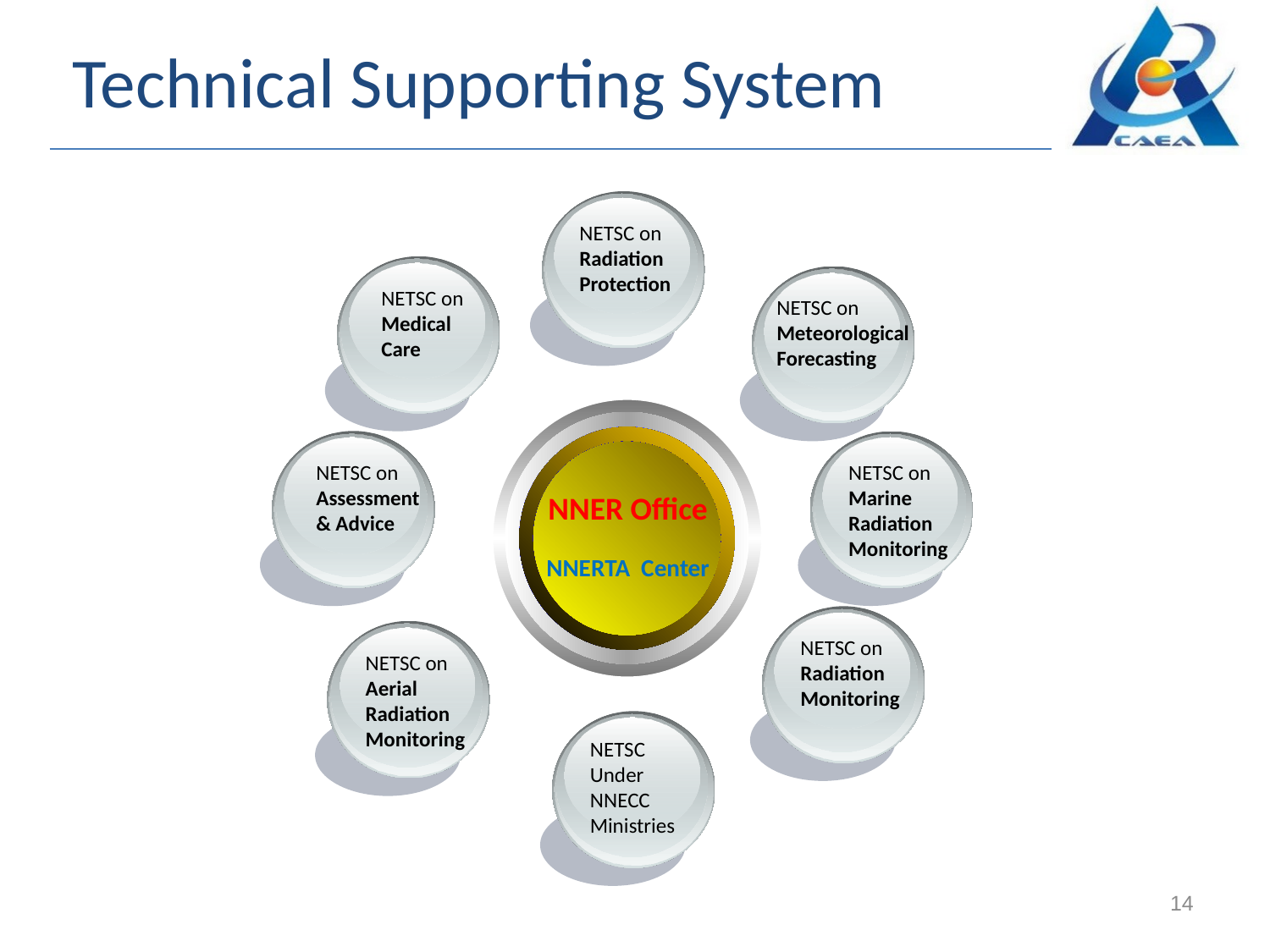

# Technical Supporting System

NETSC on
Radiation
Protection

NETSC on
Medical
Care

NETSC on
Meteorological
Forecasting

NNER Office

NNERTA  Center

NETSC on
Assessment
& Advice

NETSC on
Marine
Radiation
Monitoring

NETSC on
Radiation
Monitoring

NETSC on
Aerial
Radiation
Monitoring

NETSC
Under
NNECC
Ministries

14